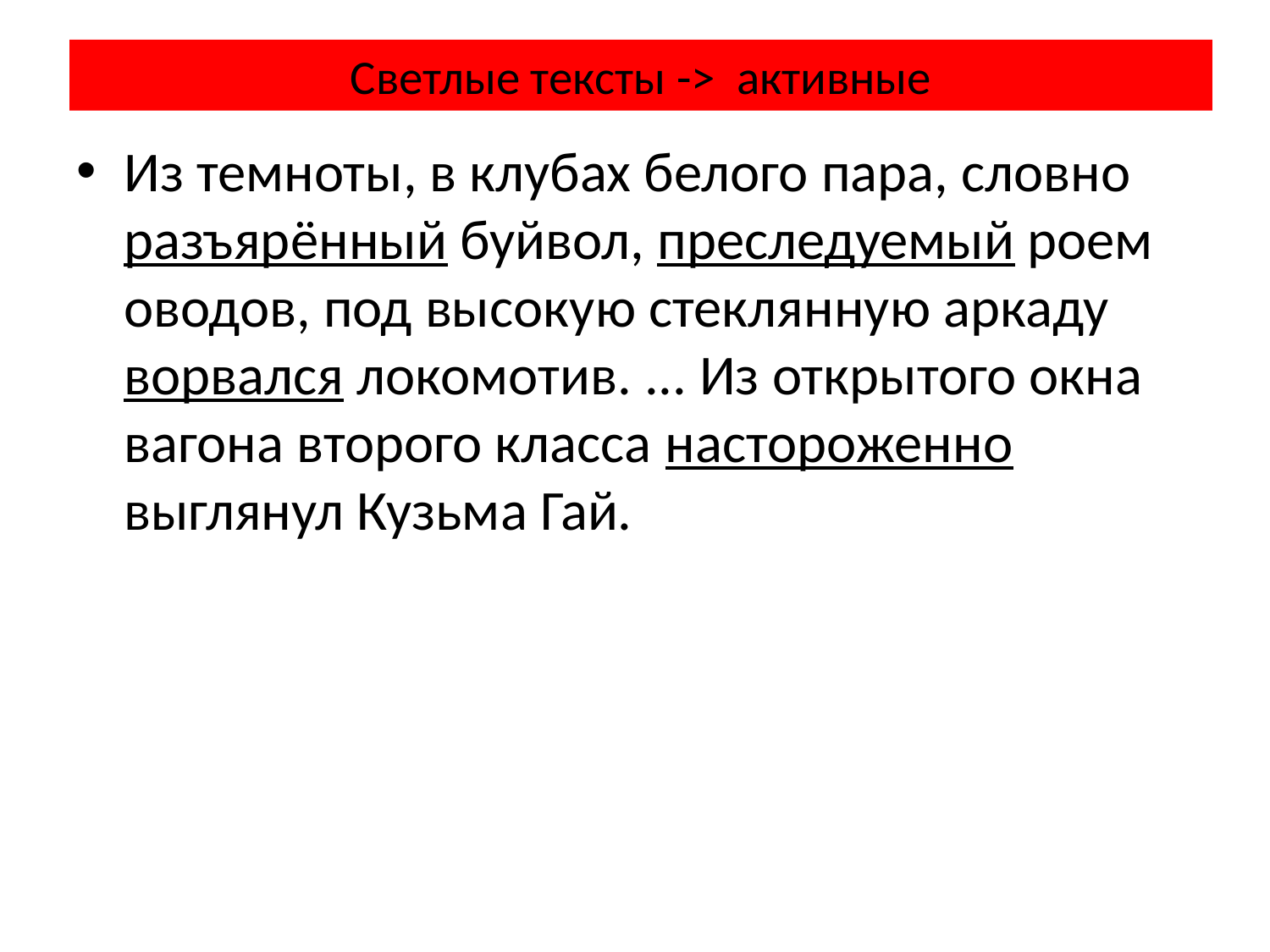

# Светлые тексты ->  активные
Из темноты, в клубах белого пара, словно разъярённый буйвол, преследуемый роем оводов, под высокую стеклянную аркаду ворвался локомотив. ... Из открытого окна вагона второго класса настороженно выглянул Кузьма Гай.